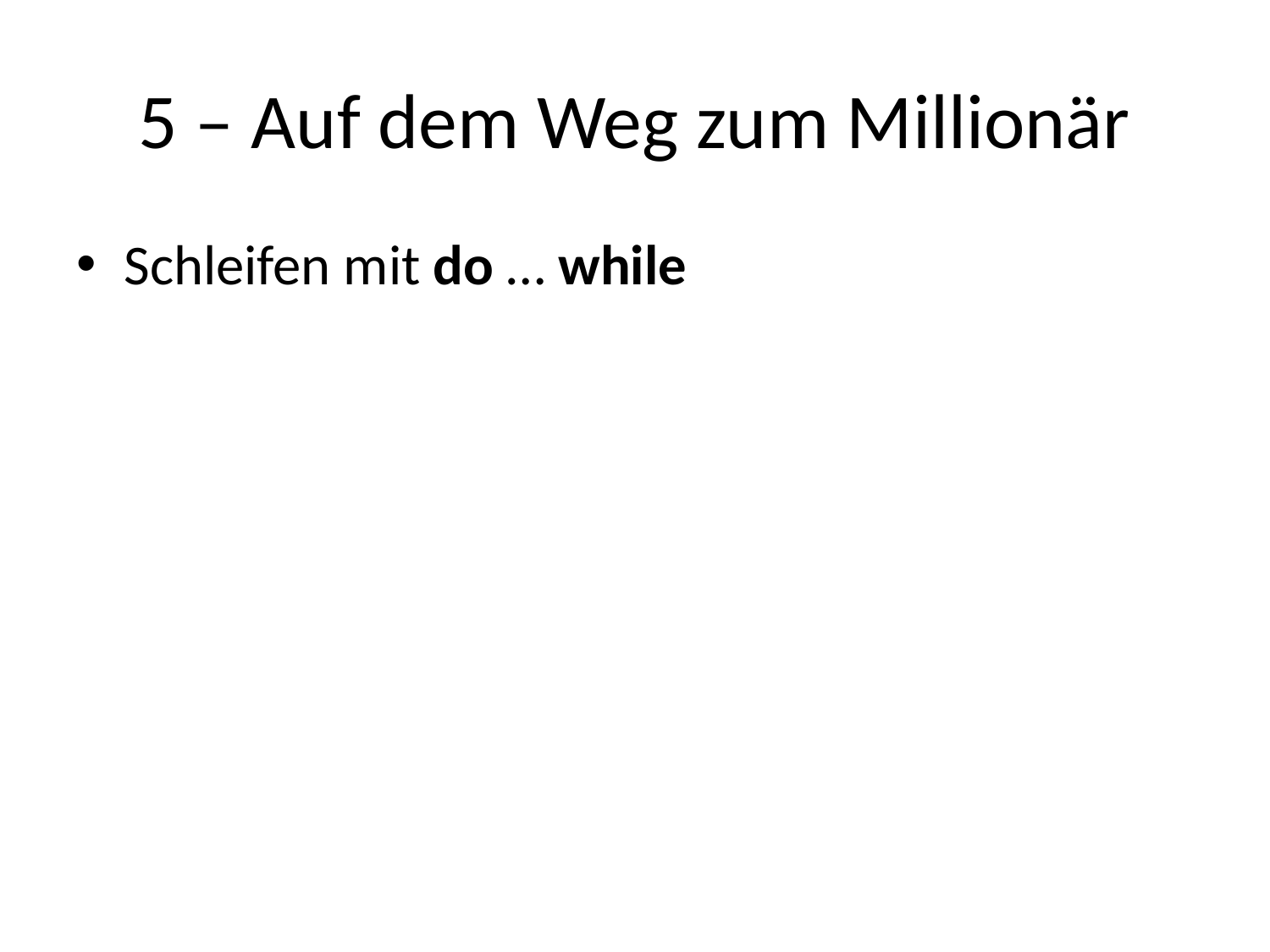

# 5 – Auf dem Weg zum Millionär
Schleifen mit do … while